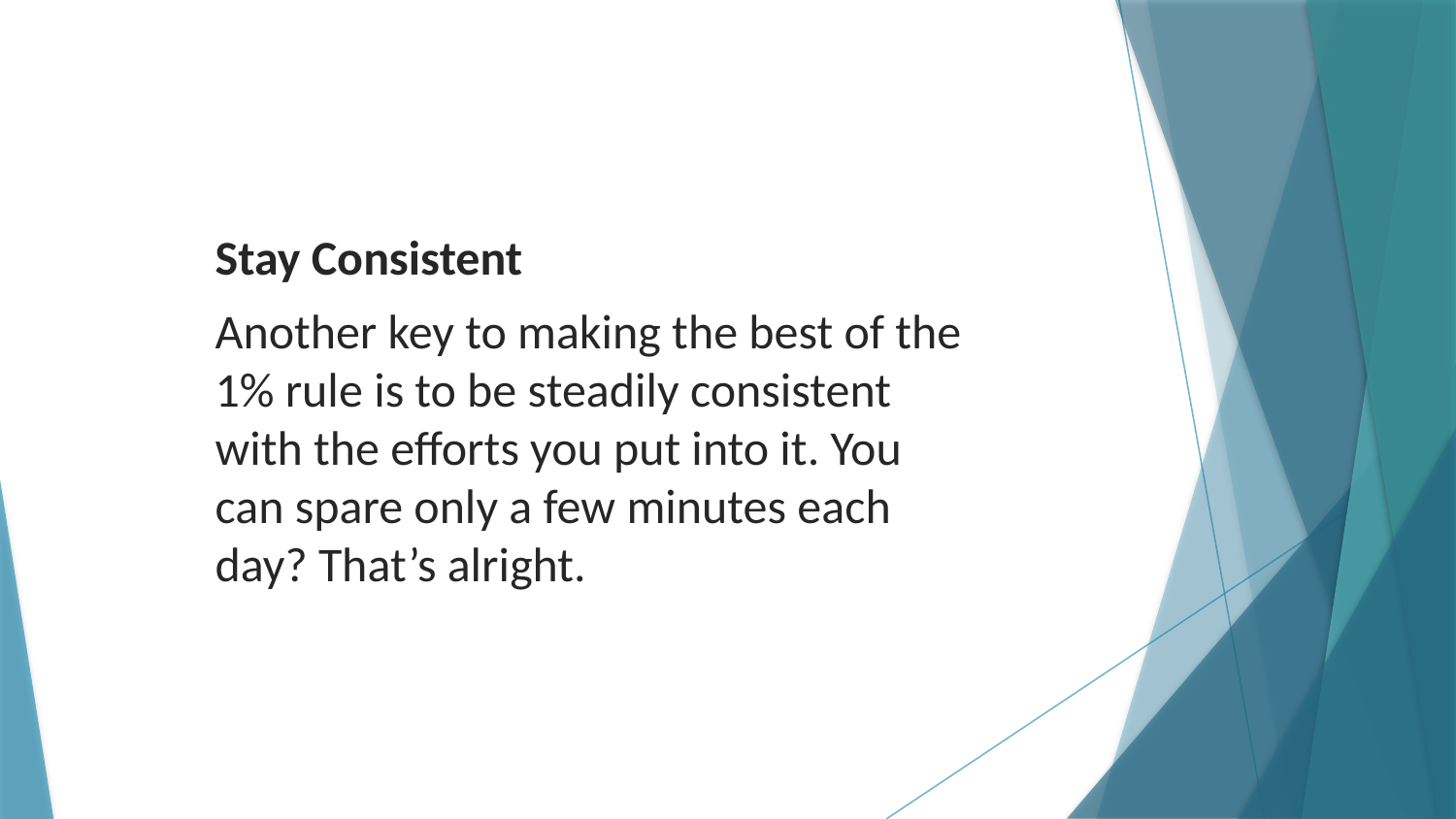

Stay Consistent
Another key to making the best of the 1% rule is to be steadily consistent with the efforts you put into it. You can spare only a few minutes each day? That’s alright.